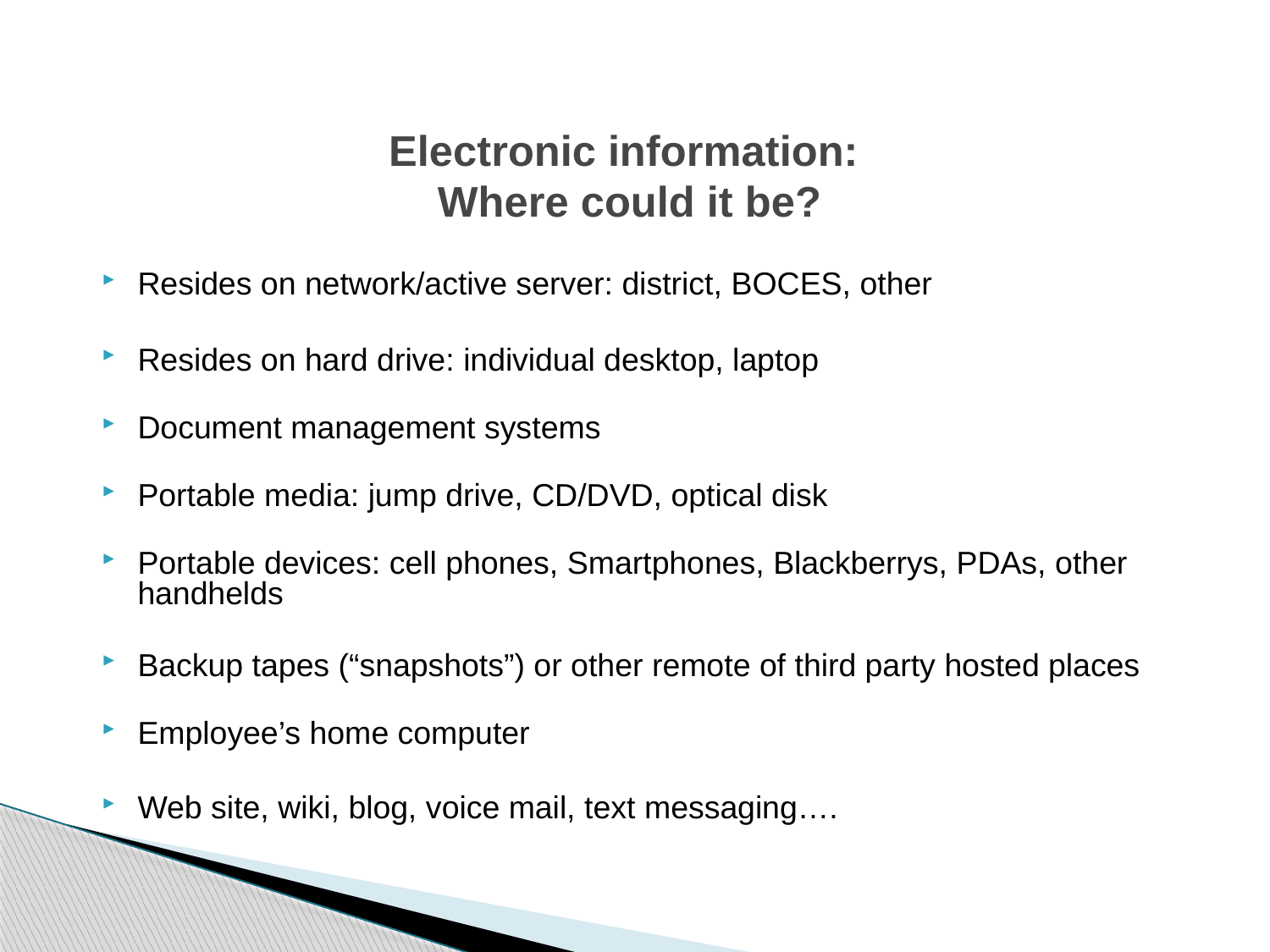

# Electronic information: Where could it be?
Resides on network/active server: district, BOCES, other
Resides on hard drive: individual desktop, laptop
Document management systems
Portable media: jump drive, CD/DVD, optical disk
Portable devices: cell phones, Smartphones, Blackberrys, PDAs, other handhelds
Backup tapes (“snapshots”) or other remote of third party hosted places
Employee’s home computer

Web site, wiki, blog, voice mail, text messaging….